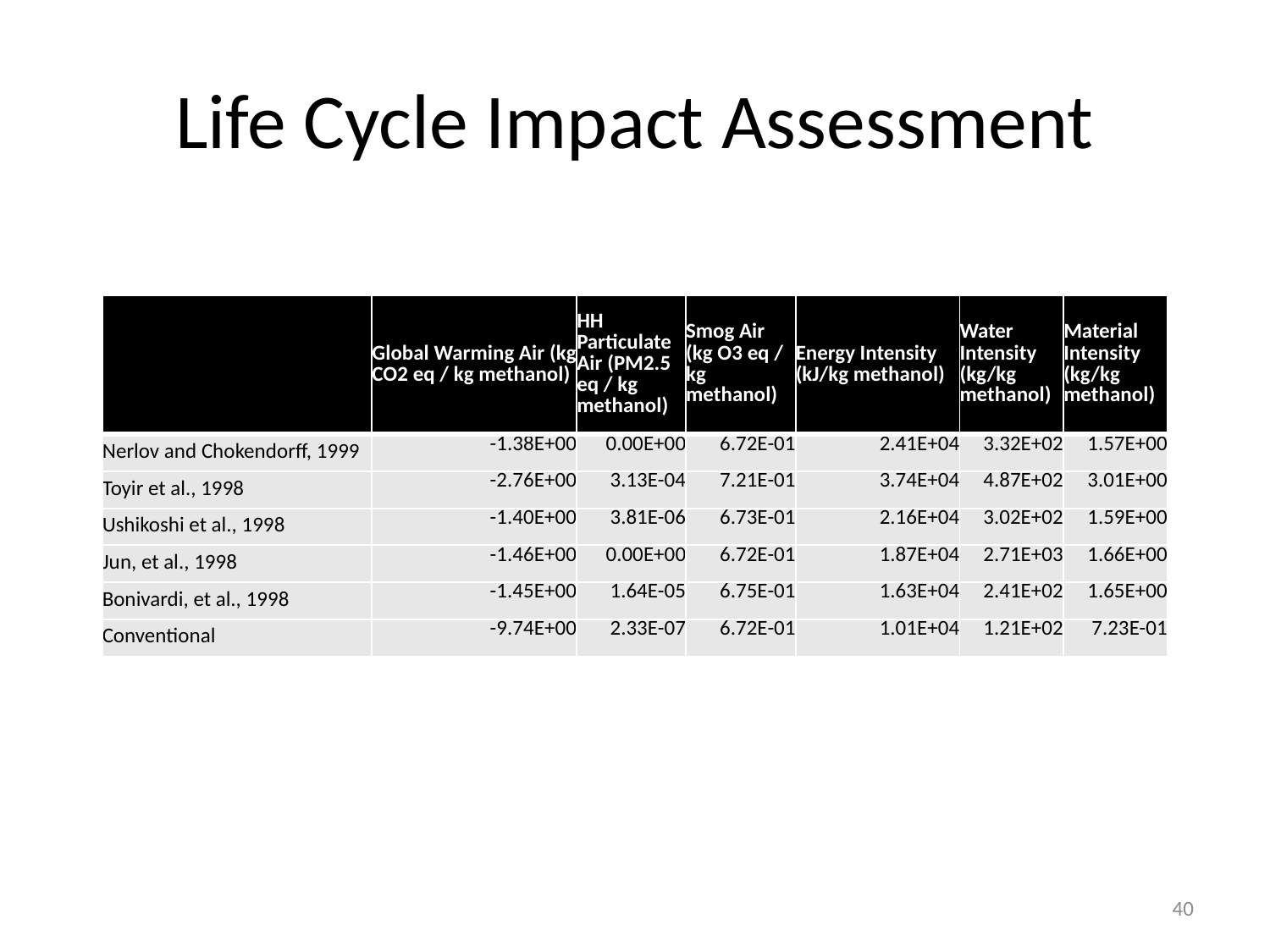

# Life Cycle Impact Assessment
|  | Global Warming Air (kg CO2 eq / kg methanol) | HH Particulate Air (PM2.5 eq / kg methanol) | Smog Air (kg O3 eq / kg methanol) | Energy Intensity (kJ/kg methanol) | Water Intensity (kg/kg methanol) | Material Intensity (kg/kg methanol) |
| --- | --- | --- | --- | --- | --- | --- |
| Nerlov and Chokendorff, 1999 | -1.38E+00 | 0.00E+00 | 6.72E-01 | 2.41E+04 | 3.32E+02 | 1.57E+00 |
| Toyir et al., 1998 | -2.76E+00 | 3.13E-04 | 7.21E-01 | 3.74E+04 | 4.87E+02 | 3.01E+00 |
| Ushikoshi et al., 1998 | -1.40E+00 | 3.81E-06 | 6.73E-01 | 2.16E+04 | 3.02E+02 | 1.59E+00 |
| Jun, et al., 1998 | -1.46E+00 | 0.00E+00 | 6.72E-01 | 1.87E+04 | 2.71E+03 | 1.66E+00 |
| Bonivardi, et al., 1998 | -1.45E+00 | 1.64E-05 | 6.75E-01 | 1.63E+04 | 2.41E+02 | 1.65E+00 |
| Conventional | -9.74E+00 | 2.33E-07 | 6.72E-01 | 1.01E+04 | 1.21E+02 | 7.23E-01 |
40